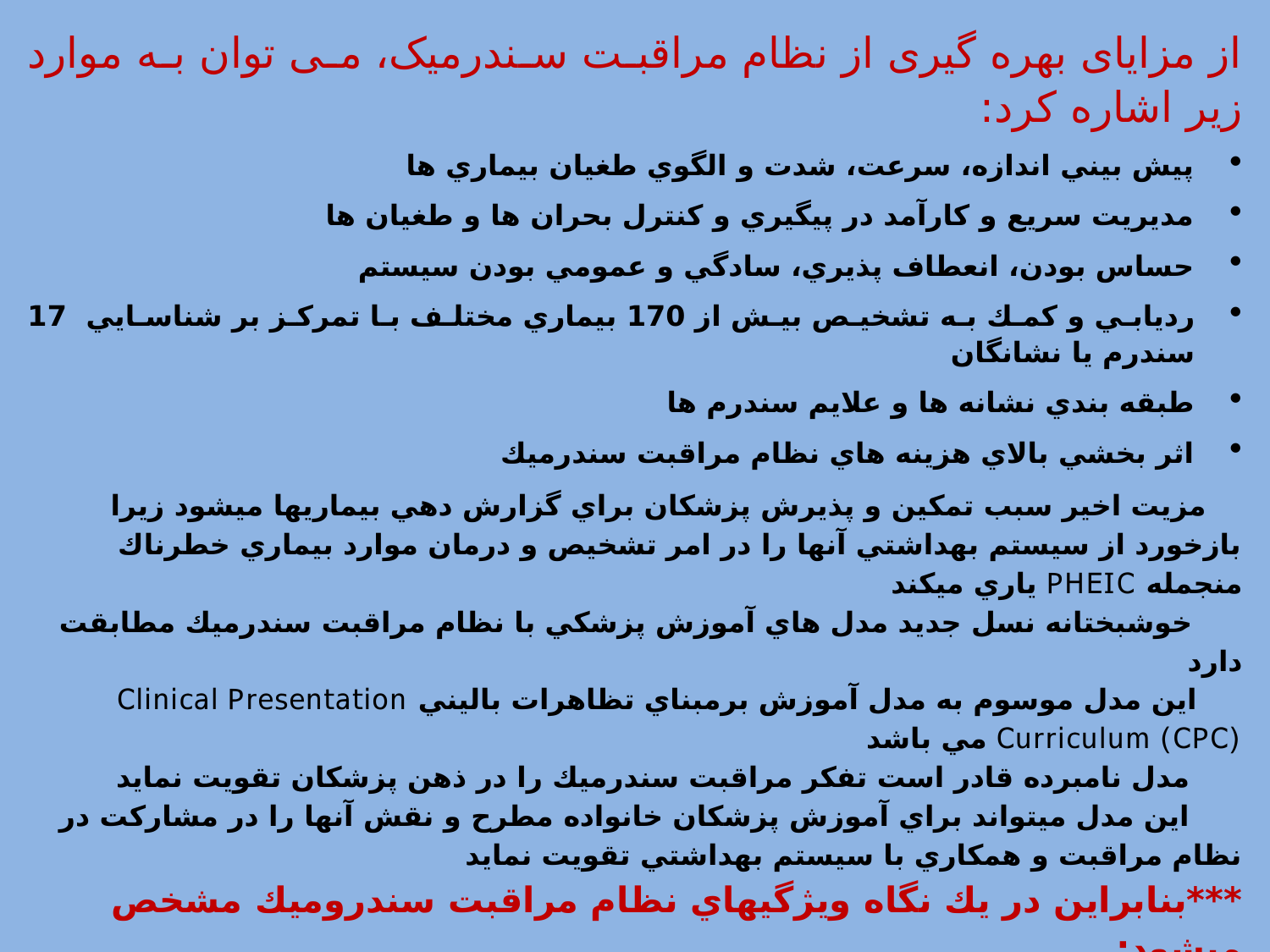

از مزایای بهره گیری از نظام مراقبت سندرمیک، می توان به موارد زیر اشاره کرد:
پيش بيني اندازه، سرعت، شدت و الگوي طغيان بيماري ها
مديريت سريع و كارآمد در پيگيري و كنترل بحران ها و طغيان ها
حساس بودن، انعطاف پذيري، سادگي و عمومي بودن سيستم
رديابي و كمك به تشخيص بيش از 170 بيماري مختلف با تمركز بر شناسايي 17 سندرم يا نشانگان
طبقه بندي نشانه ها و علايم سندرم ها
اثر بخشي بالاي هزينه هاي نظام مراقبت سندرميك
     مزيت اخير سبب تمكين و پذيرش پزشكان براي گزارش دهي بيماريها ميشود زيرا بازخورد از سيستم بهداشتي آنها را در امر تشخيص و درمان موارد بيماري خطرناك منجمله PHEIC ياري ميكند
       خوشبختانه نسل جدید مدل هاي آموزش پزشكي با نظام مراقبت سندرميك مطابقت دارد
      اين مدل موسوم به مدل آموزش برمبناي تظاهرات باليني Clinical Presentation Curriculum (CPC) مي باشد
       مدل نامبرده قادر است تفكر مراقبت سندرميك را در ذهن پزشكان تقويت نمايد
       اين مدل ميتواند براي آموزش پزشكان خانواده مطرح و نقش آنها را در مشاركت در نظام مراقبت و همكاري با سيستم بهداشتي تقويت نمايد
***بنابراين در يك نگاه ويژگيهاي نظام مراقبت سندروميك مشخص ميشود:
            بهنگام بودن (Timeliness)
            حساس بودن (Sensitive)
            پايا بودن (Reliable)
            مفيد بودن (Usefulness)